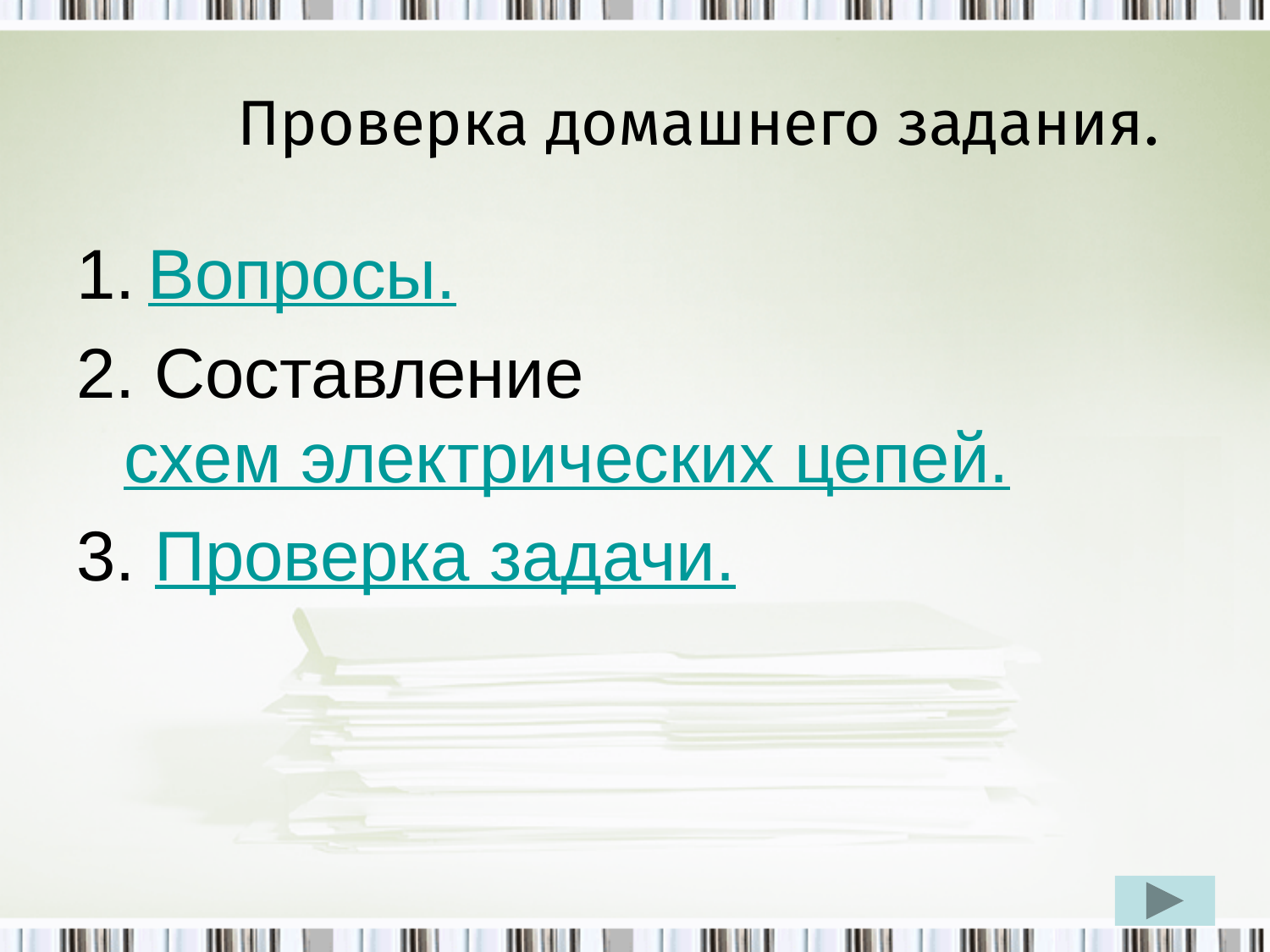

# Проверка домашнего задания.
1. Вопросы.
2. Составление схем электрических цепей.
3. Проверка задачи.